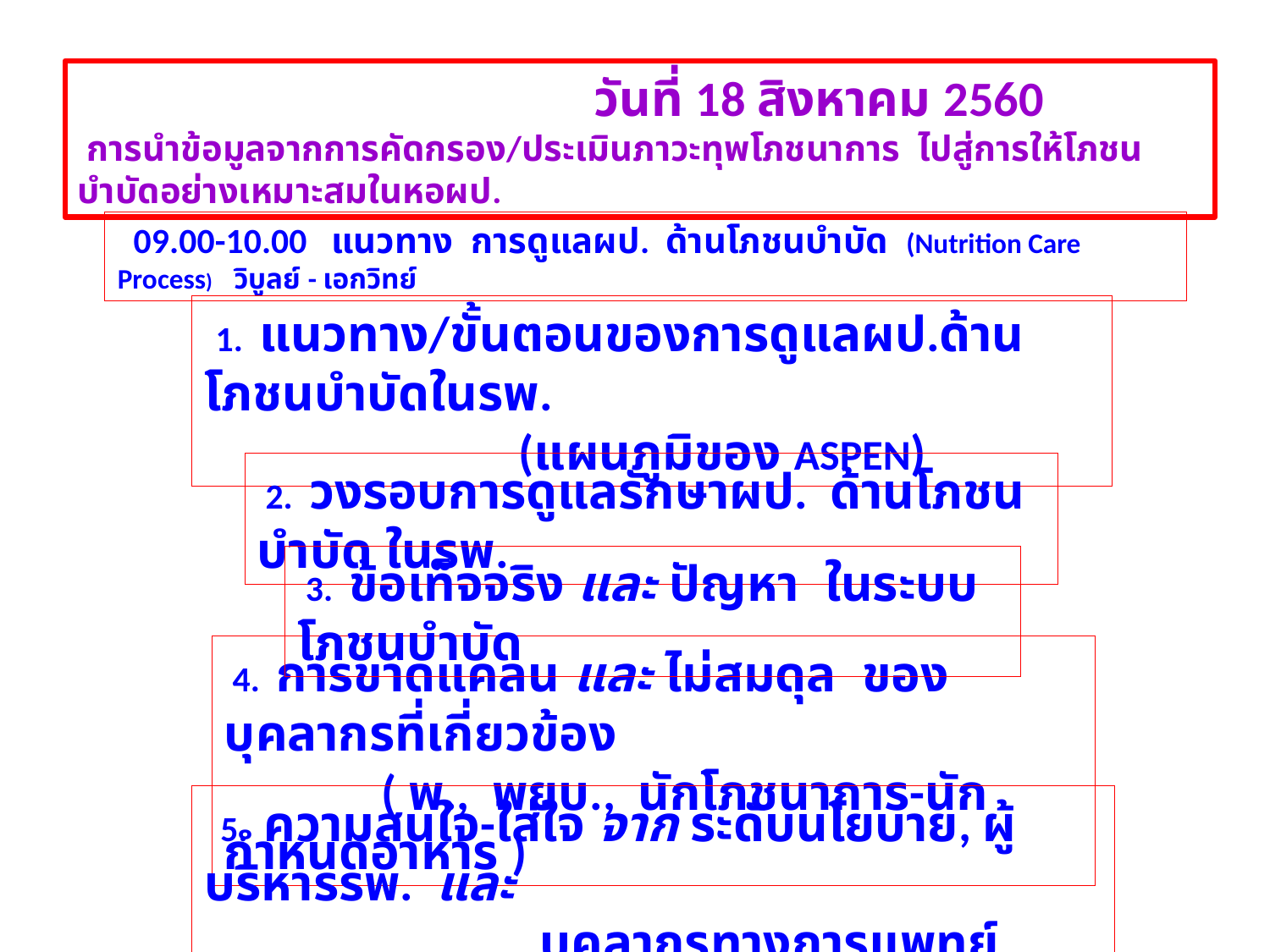

วันที่ 18 สิงหาคม 2560
 การนำข้อมูลจากการคัดกรอง/ประเมินภาวะทุพโภชนาการ  ไปสู่การให้โภชนบำบัดอย่างเหมาะสมในหอผป.
  09.00-10.00   แนวทาง  การดูแลผป.  ด้านโภชนบำบัด  (Nutrition Care Process)    วิบูลย์ - เอกวิทย์
 1.  แนวทาง/ขั้นตอนของการดูแลผป.ด้านโภชนบำบัดในรพ.
                            (แผนภูมิของ ASPEN)
 2.  วงรอบการดูแลรักษาผป.  ด้านโภชนบำบัด ในรพ.
 3.  ข้อเท็จจริง และ ปัญหา  ในระบบโภชนบำบัด
 4.  การขาดแคลน และ ไม่สมดุล  ของบุคลากรที่เกี่ยวข้อง
              ( พ.,  พยบ.,  นักโภชนาการ-นักกำหนดอาหาร )
  5.  ความสนใจ-ใส่ใจ จาก ระดับนโยบาย, ผู้บริหารรพ.  และ
                          บุคลากรทางการแพทย์